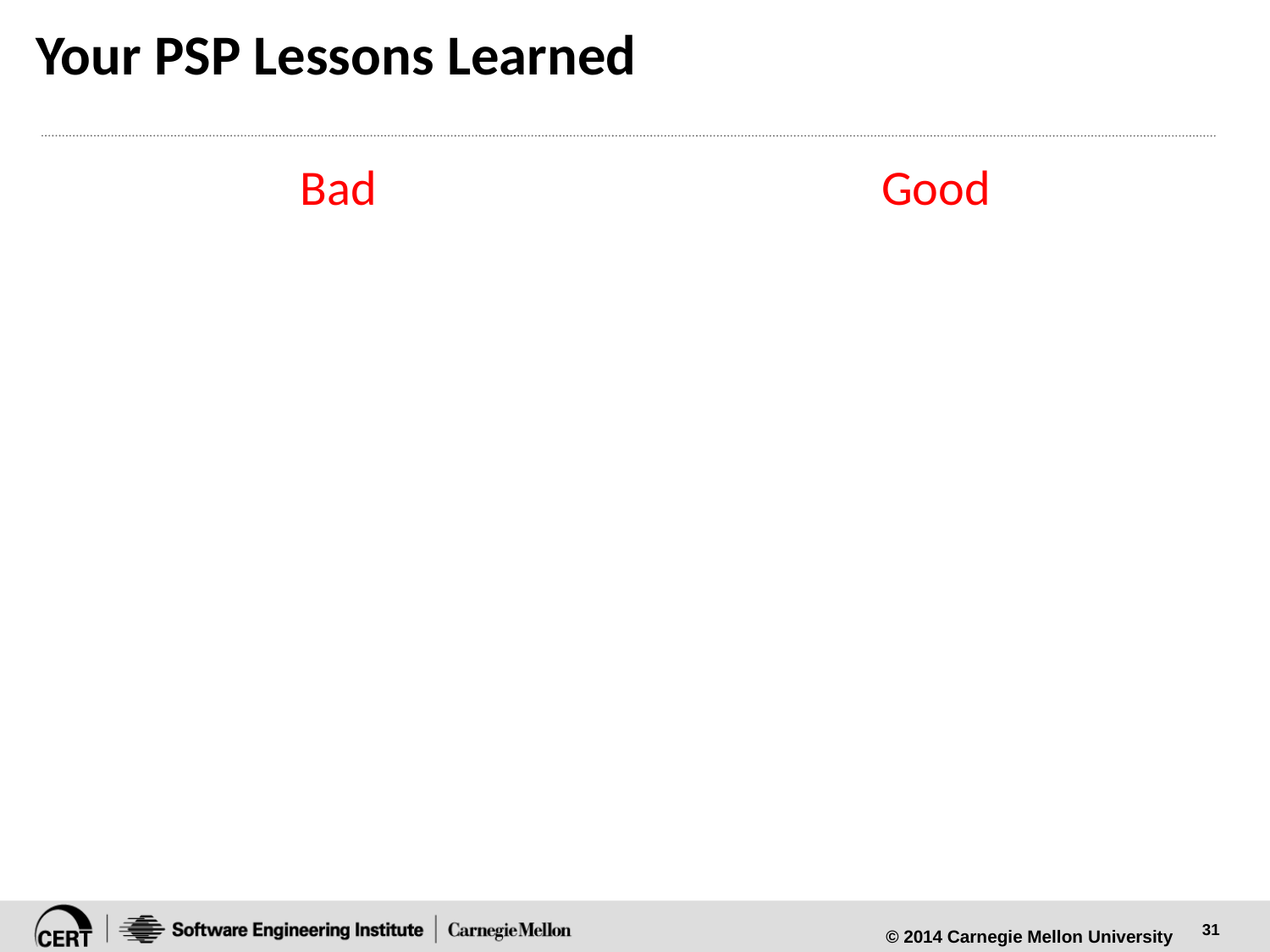

# Your PSP Lessons Learned
Bad
Good